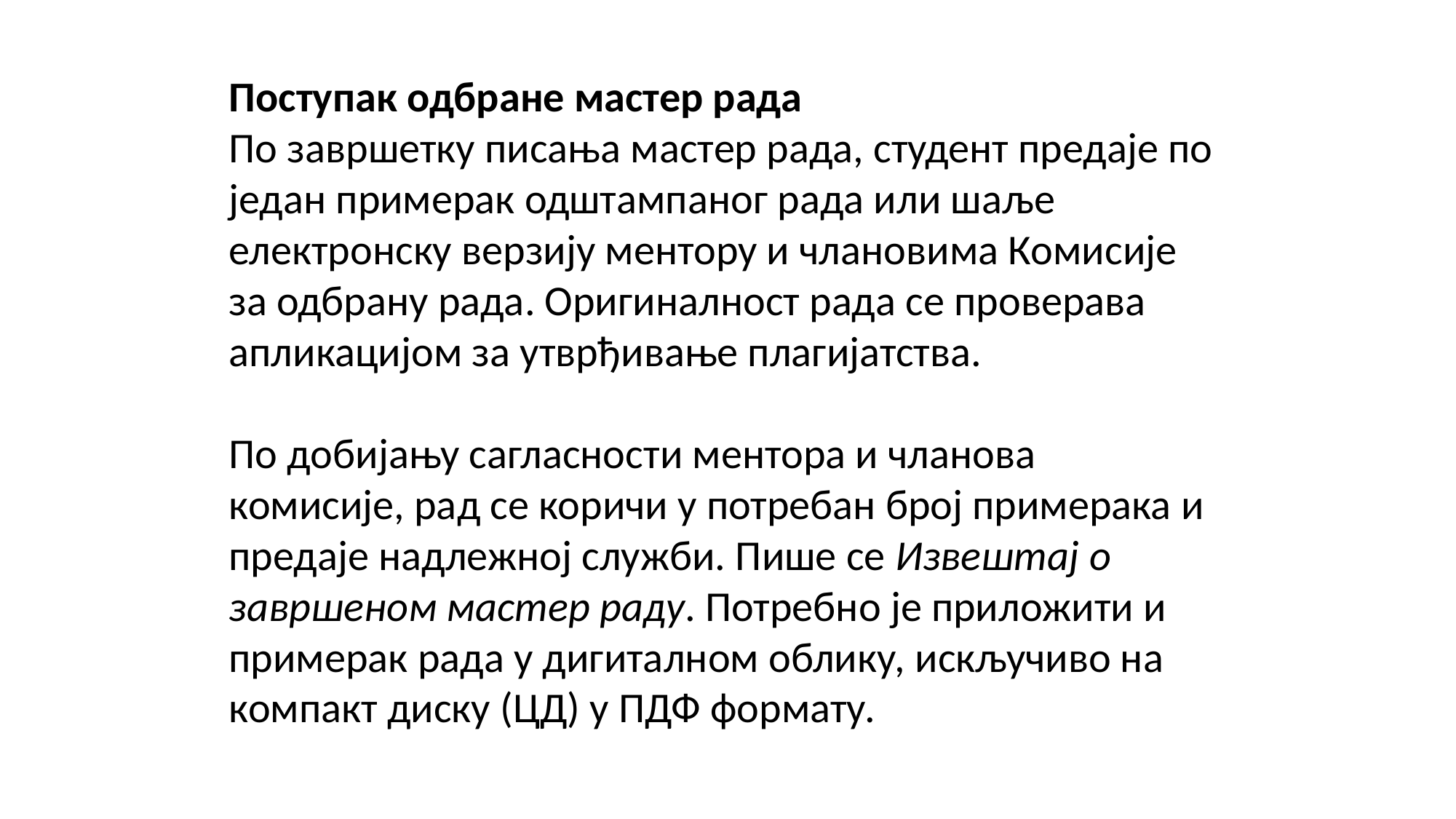

Поступак одбране мастер рада
По завршетку писања мастер рада, студент предаје по један примерак одштампаног рада или шаље електронску верзију ментору и члановима Комисије за одбрану рада. Оригиналност рада се проверава апликацијом за утврђивање плагијатства.

По добијању сагласности ментора и чланова комисије, рад се коричи у потребан број примерака и предаје надлежној служби. Пише се Извештај о завршеном мастер раду. Потребно је приложити и примерак рада у дигиталном облику, искључиво на компакт диску (ЦД) у ПДФ формату.